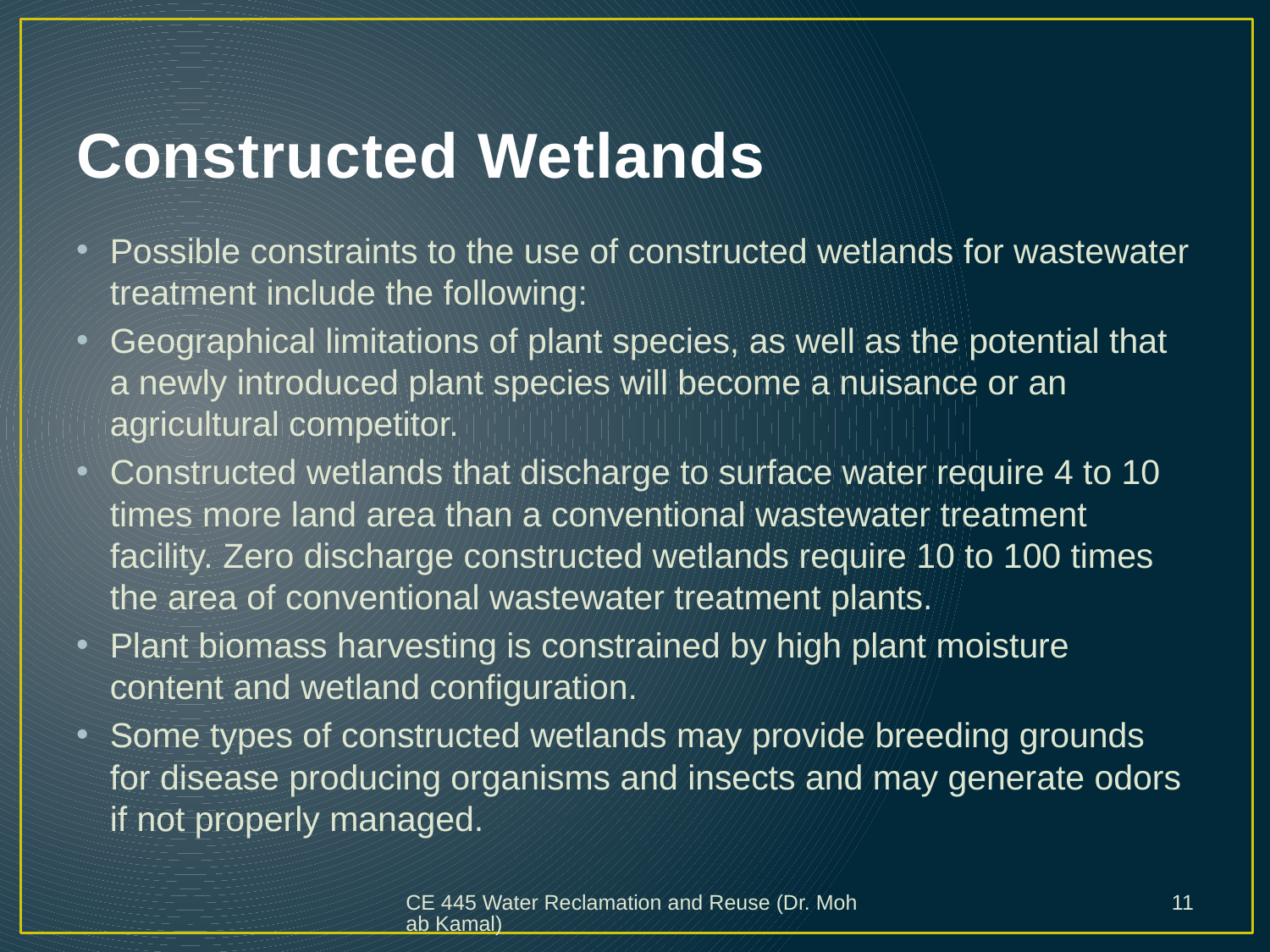

# Constructed Wetlands
Possible constraints to the use of constructed wetlands for wastewater treatment include the following:
Geographical limitations of plant species, as well as the potential that a newly introduced plant species will become a nuisance or an agricultural competitor.
Constructed wetlands that discharge to surface water require 4 to 10 times more land area than a conventional wastewater treatment facility. Zero discharge constructed wetlands require 10 to 100 times the area of conventional wastewater treatment plants.
Plant biomass harvesting is constrained by high plant moisture content and wetland configuration.
Some types of constructed wetlands may provide breeding grounds for disease producing organisms and insects and may generate odors if not properly managed.
CE 445 Water Reclamation and Reuse (Dr. Mohab Kamal)
11